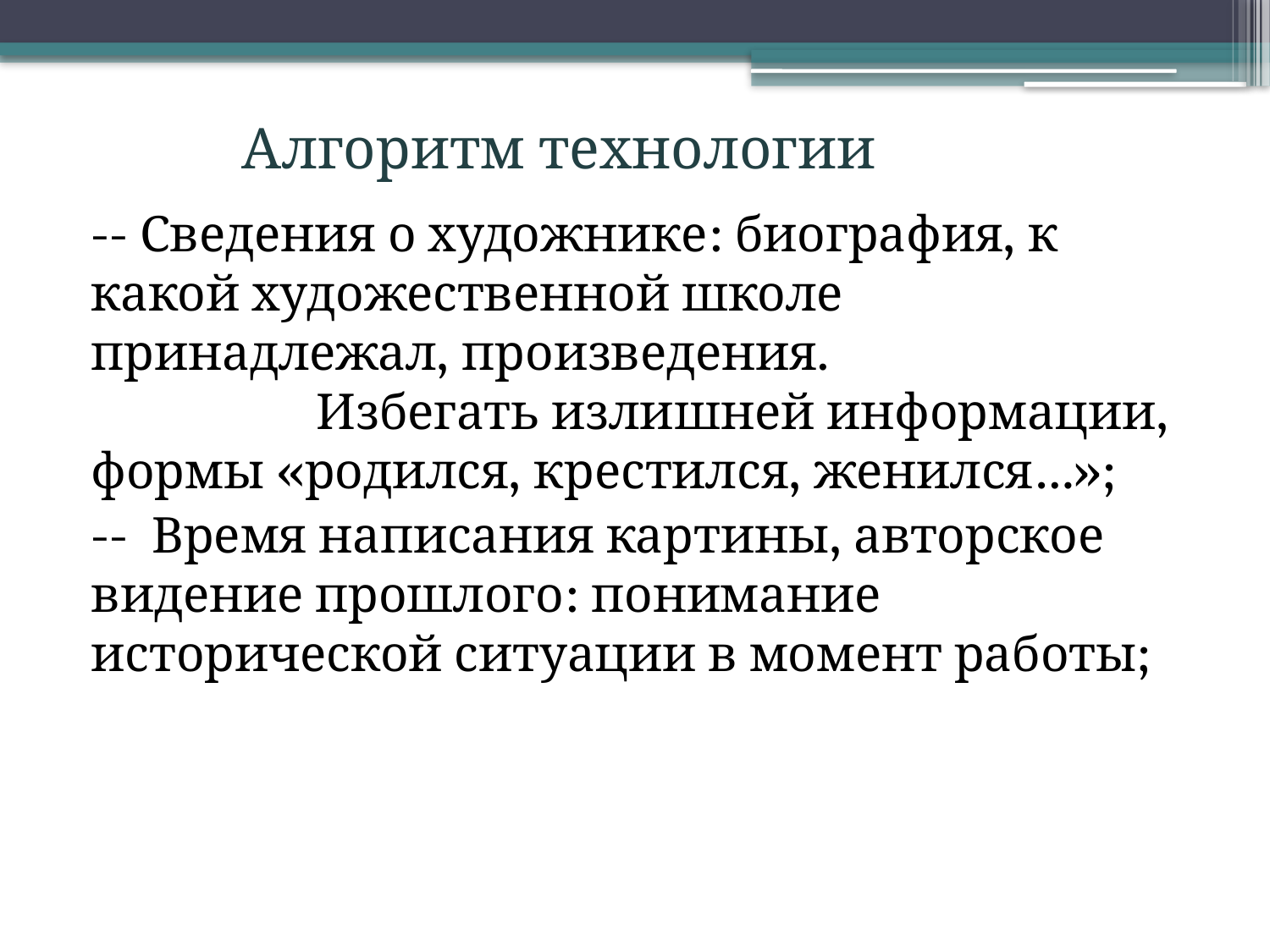

# Алгоритм технологии
-- Сведения о художнике: биография, к какой художественной школе принадлежал, произведения.                                                  Избегать излишней информации, формы «родился, крестился, женился…»;
--  Время написания картины, авторское видение прошлого: понимание исторической ситуации в момент работы;